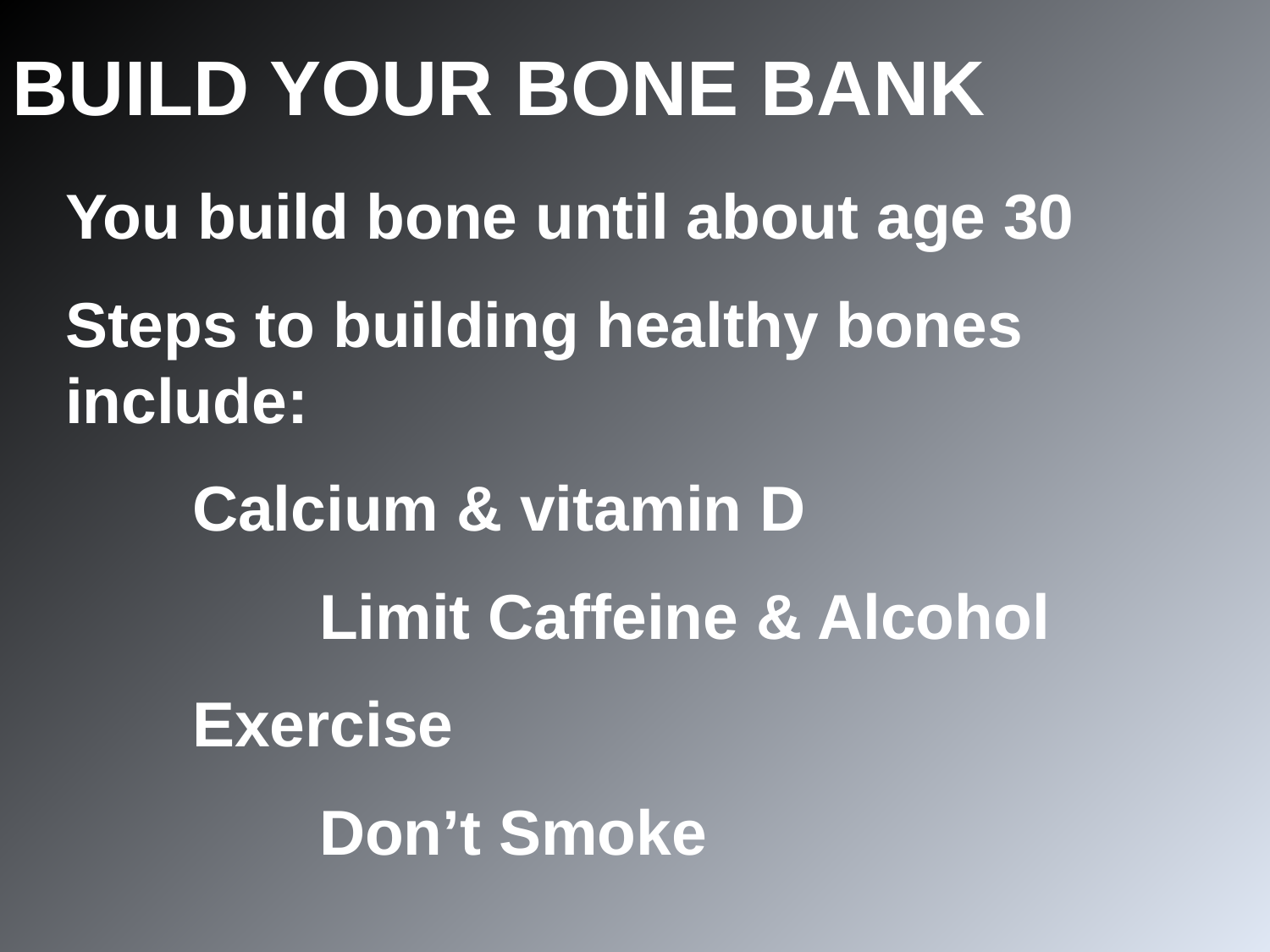

BUILD YOUR BONE BANK

You build bone until about age 30
Steps to building healthy bones include:
	Calcium & vitamin D
		Limit Caffeine & Alcohol
	Exercise
		Don’t Smoke